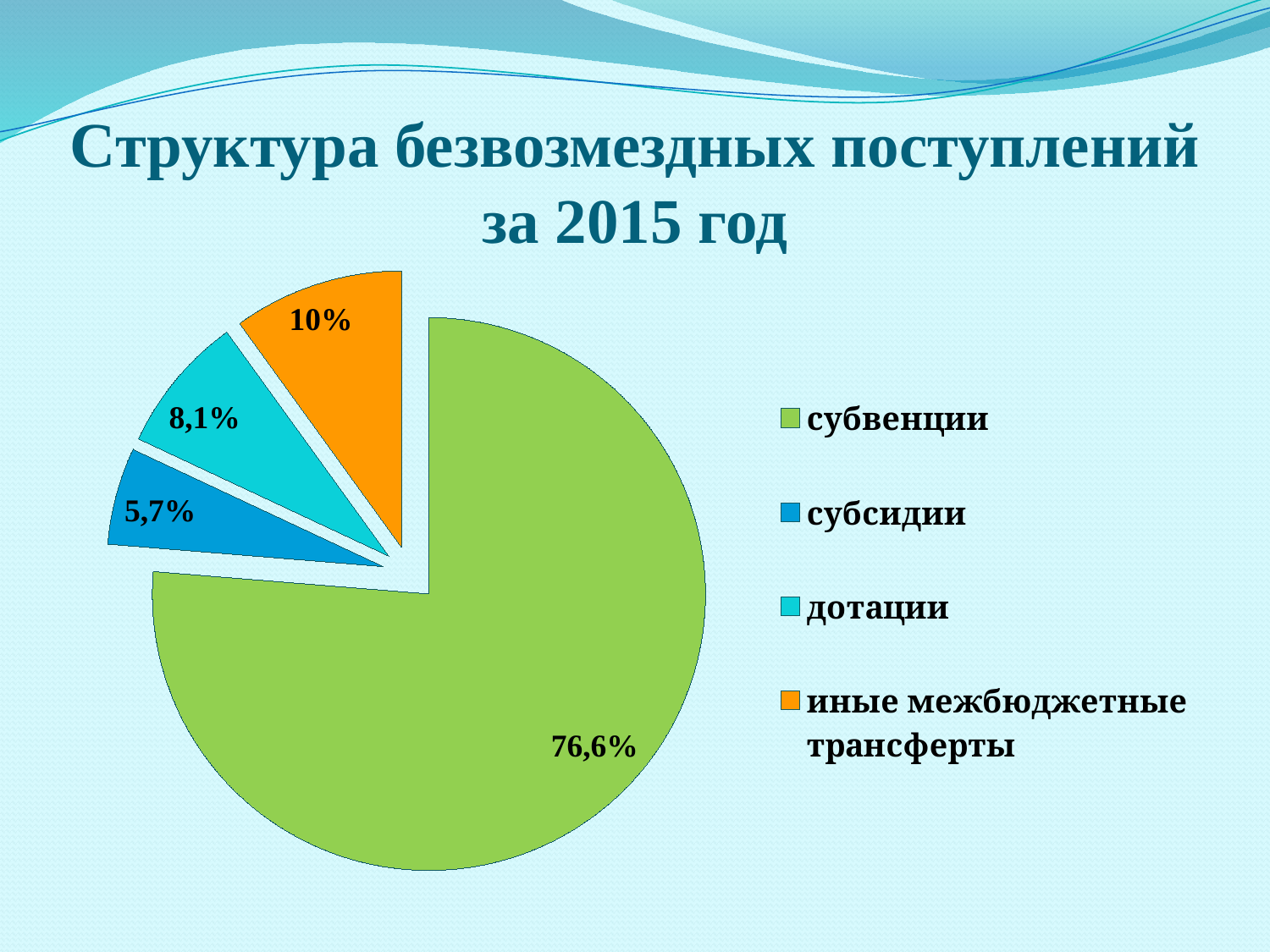

# Структура безвозмездных поступлений за 2015 год

### Chart

| Category | Продажи |
|---|---|
| субвенции | 76.6 |
| субсидии | 5.7 |
| дотации | 8.1 |
| иные межбюджетные трансферты | 10.0 |